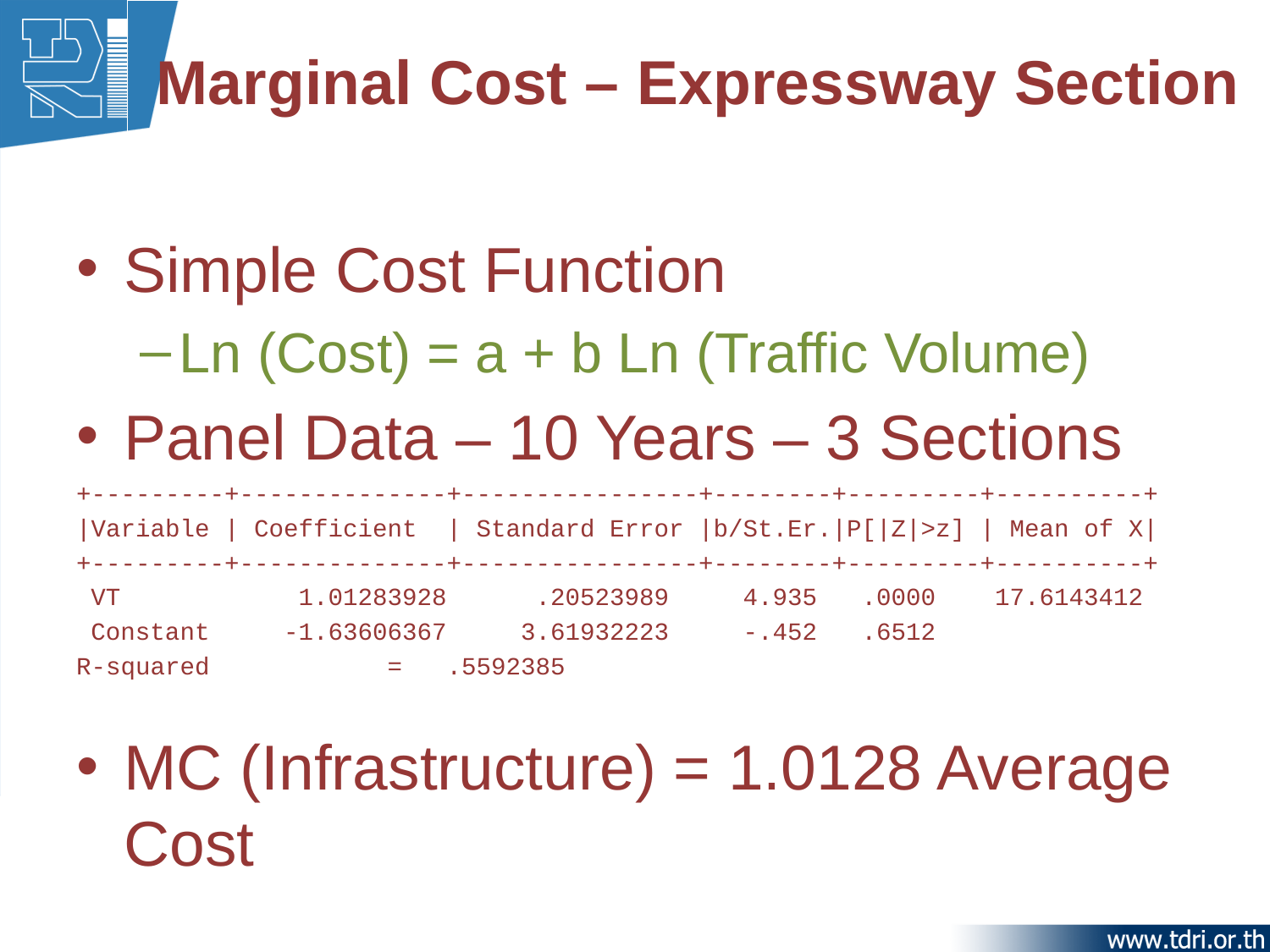

# Marginal Cost – Expressway Section
Simple Cost Function
Ln (Cost) = a + b Ln (Traffic Volume)
Panel Data – 10 Years – 3 Sections
+---------+--------------+----------------+--------+---------+----------+
|Variable | Coefficient  | Standard Error |b/St.Er.|P[|Z|>z] | Mean of X|
+---------+--------------+----------------+--------+---------+----------+
 VT            1.01283928      .20523989     4.935   .0000    17.6143412
 Constant     -1.63606367     3.61932223     -.452   .6512
R-squared            =   .5592385

MC (Infrastructure) = 1.0128 Average Cost